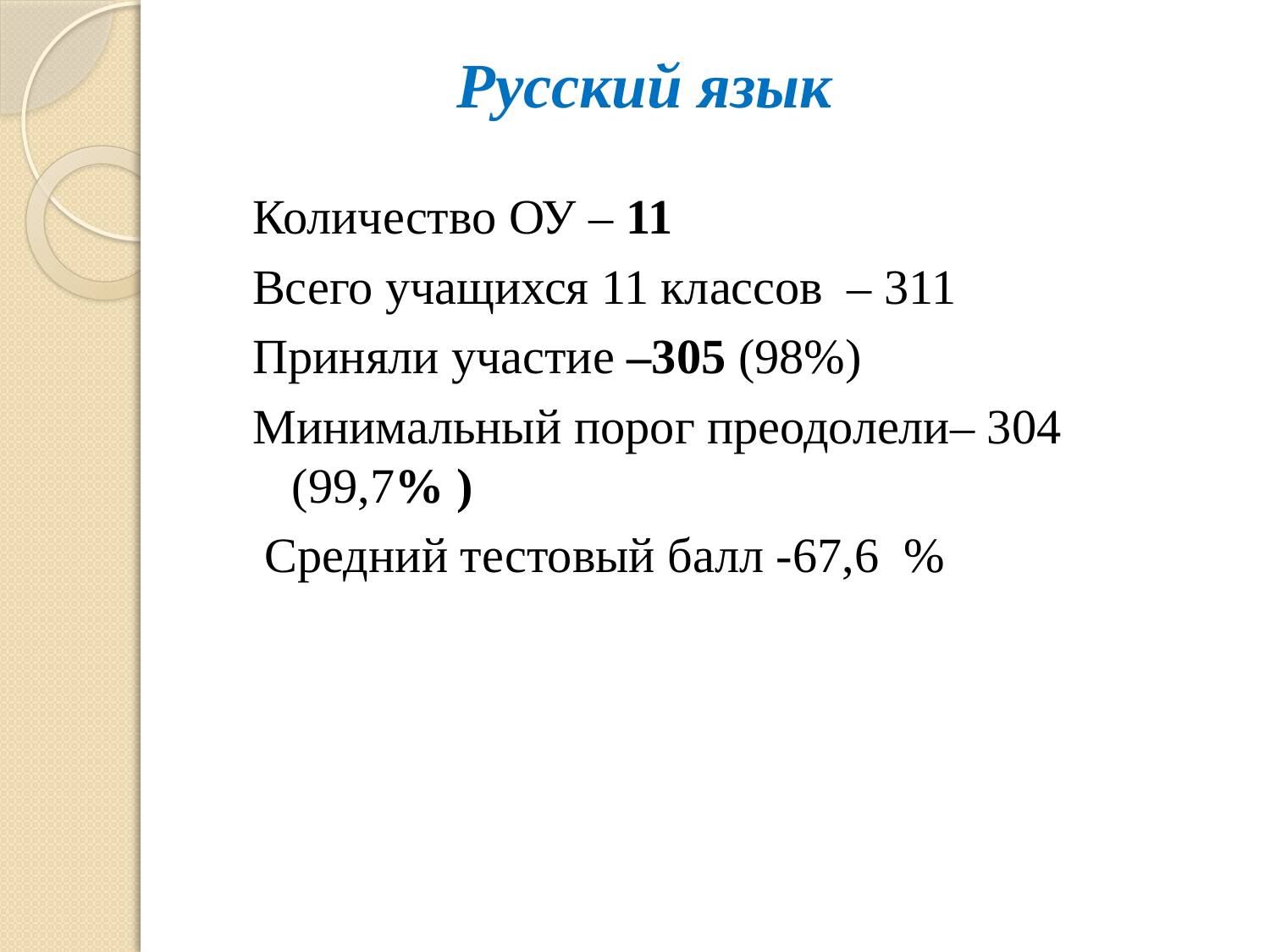

# Русский язык
Количество ОУ – 11
Всего учащихся 11 классов  – 311
Приняли участие –305 (98%)
Минимальный порог преодолели– 304 (99,7% )
 Средний тестовый балл -67,6  %